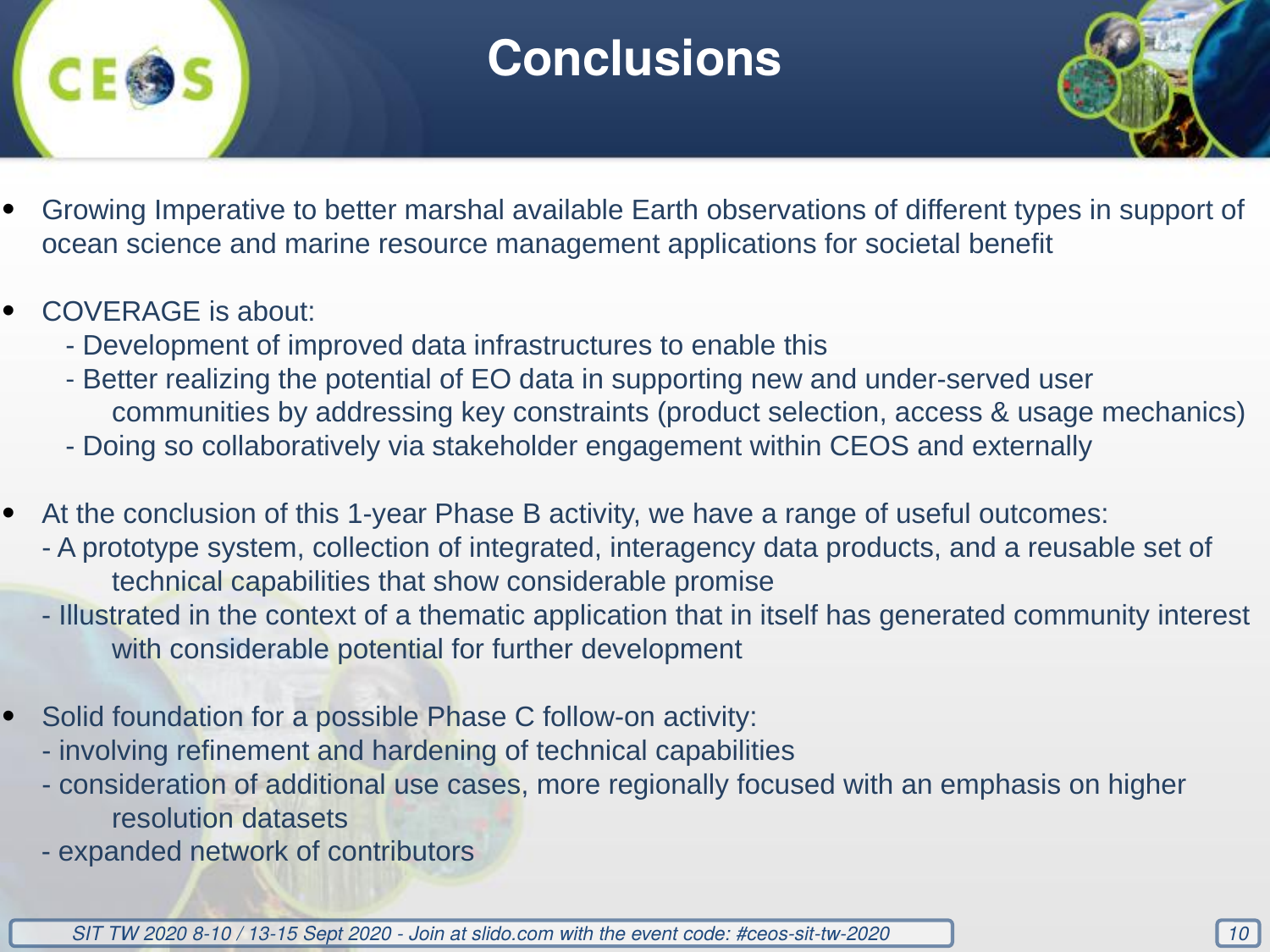

Conclusions
Growing Imperative to better marshal available Earth observations of different types in support of ocean science and marine resource management applications for societal benefit

COVERAGE is about:
	- Development of improved data infrastructures to enable this
	- Better realizing the potential of EO data in supporting new and under-served user
              communities by addressing key constraints (product selection, access & usage mechanics)
	- Doing so collaboratively via stakeholder engagement within CEOS and externally

At the conclusion of this 1-year Phase B activity, we have a range of useful outcomes:
- A prototype system, collection of integrated, interagency data products, and a reusable set of
              technical capabilities that show considerable promise
	- Illustrated in the context of a thematic application that in itself has generated community interest
              with considerable potential for further development

Solid foundation for a possible Phase C follow-on activity:
- involving refinement and hardening of technical capabilities
- consideration of additional use cases, more regionally focused with an emphasis on higher
              resolution datasets
     - expanded network of contributors

10